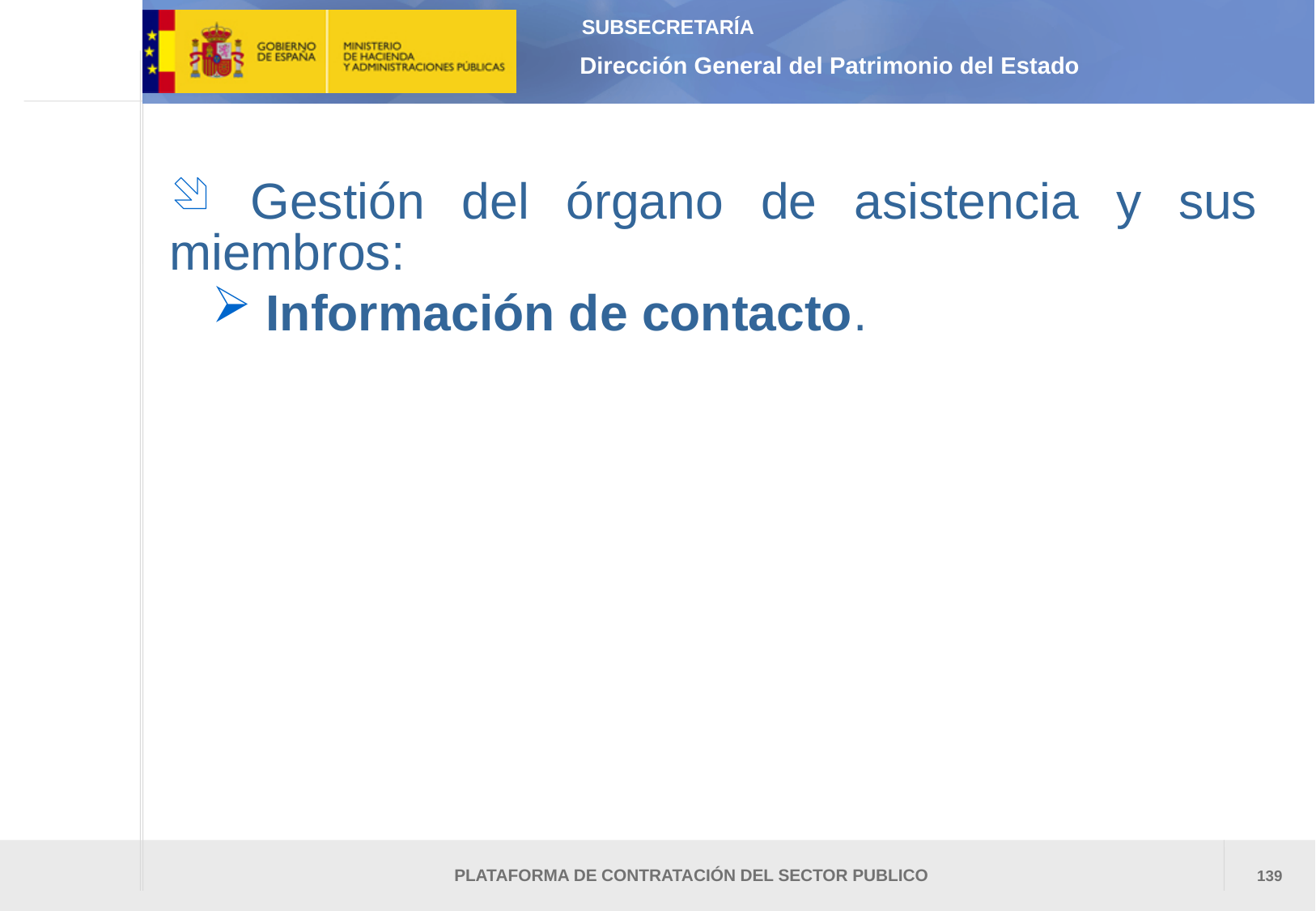

Gestión del órgano de asistencia y sus miembros:
 Información de contacto.